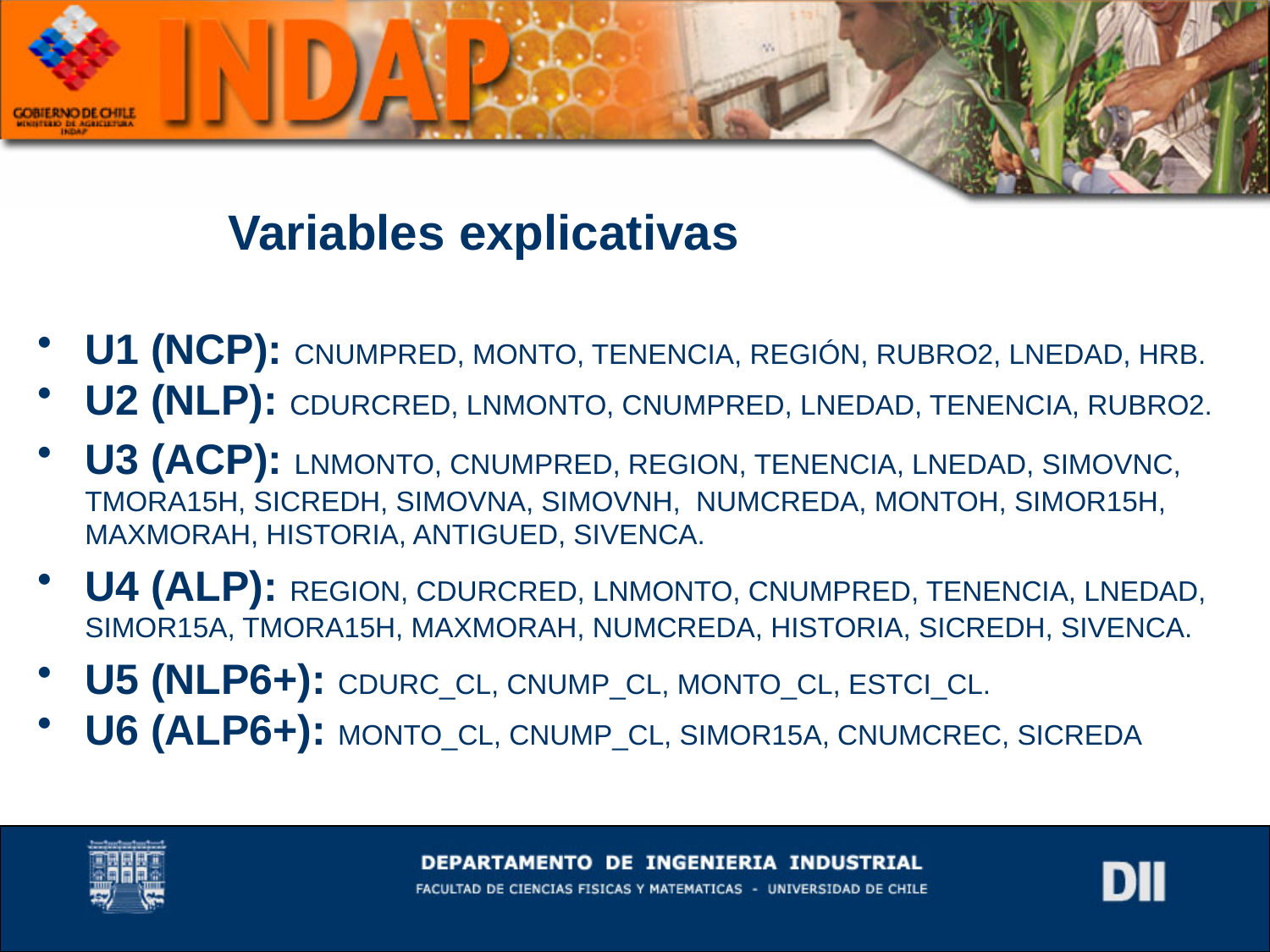

# Variables explicativas
U1 (NCP): CNUMPRED, MONTO, TENENCIA, REGIÓN, RUBRO2, LNEDAD, HRB.
U2 (NLP): CDURCRED, LNMONTO, CNUMPRED, LNEDAD, TENENCIA, RUBRO2.
U3 (ACP): LNMONTO, CNUMPRED, REGION, TENENCIA, LNEDAD, SIMOVNC, TMORA15H, SICREDH, SIMOVNA, SIMOVNH,  NUMCREDA, MONTOH, SIMOR15H, MAXMORAH, HISTORIA, ANTIGUED, SIVENCA.
U4 (ALP): REGION, CDURCRED, LNMONTO, CNUMPRED, TENENCIA, LNEDAD, SIMOR15A, TMORA15H, MAXMORAH, NUMCREDA, HISTORIA, SICREDH, SIVENCA.
U5 (NLP6+): CDURC_CL, CNUMP_CL, MONTO_CL, ESTCI_CL.
U6 (ALP6+): MONTO_CL, CNUMP_CL, SIMOR15A, CNUMCREC, SICREDA